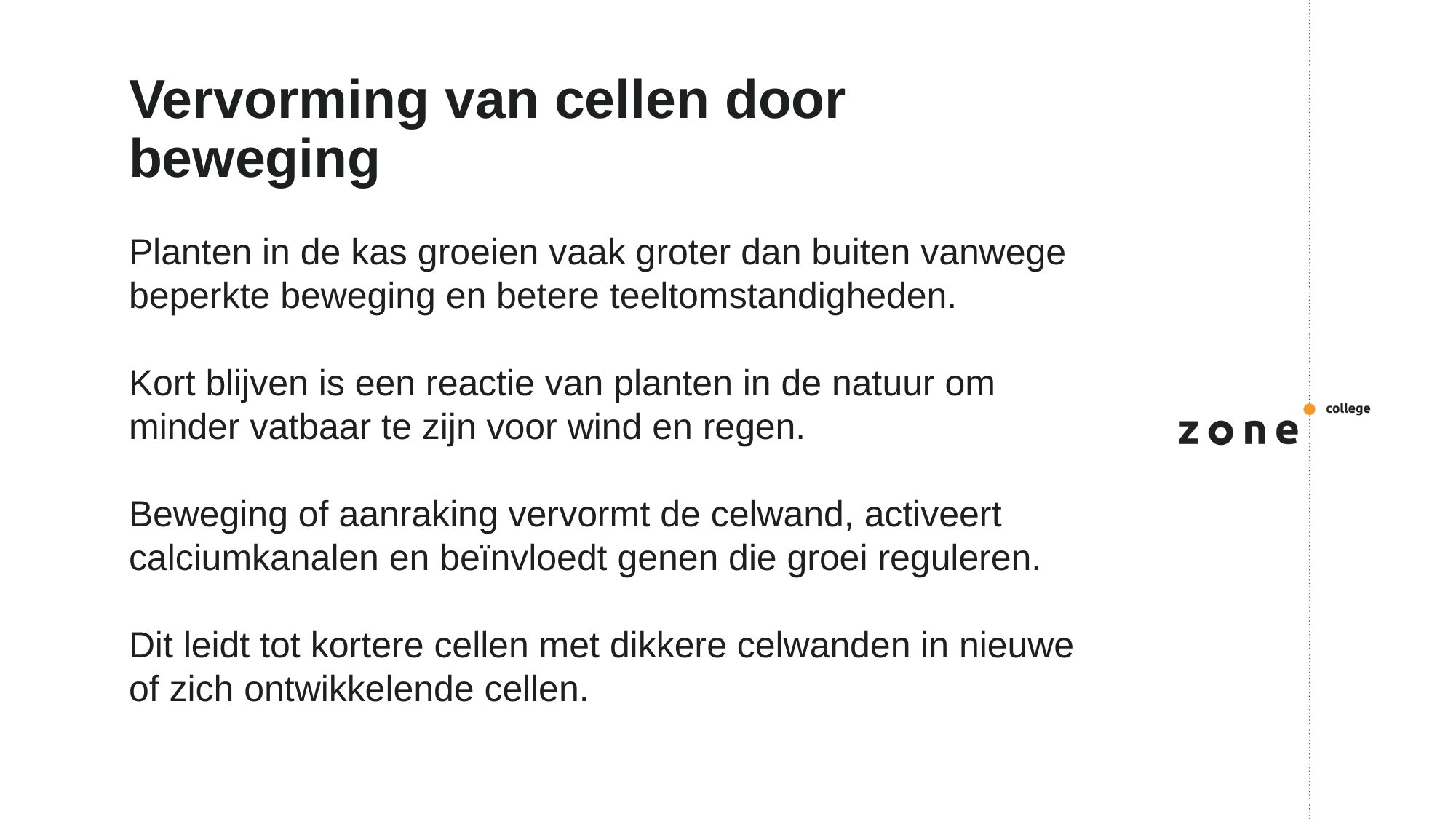

# Vervorming van cellen door beweging
Planten in de kas groeien vaak groter dan buiten vanwege beperkte beweging en betere teeltomstandigheden.

Kort blijven is een reactie van planten in de natuur om minder vatbaar te zijn voor wind en regen.

Beweging of aanraking vervormt de celwand, activeert calciumkanalen en beïnvloedt genen die groei reguleren.

Dit leidt tot kortere cellen met dikkere celwanden in nieuwe of zich ontwikkelende cellen.